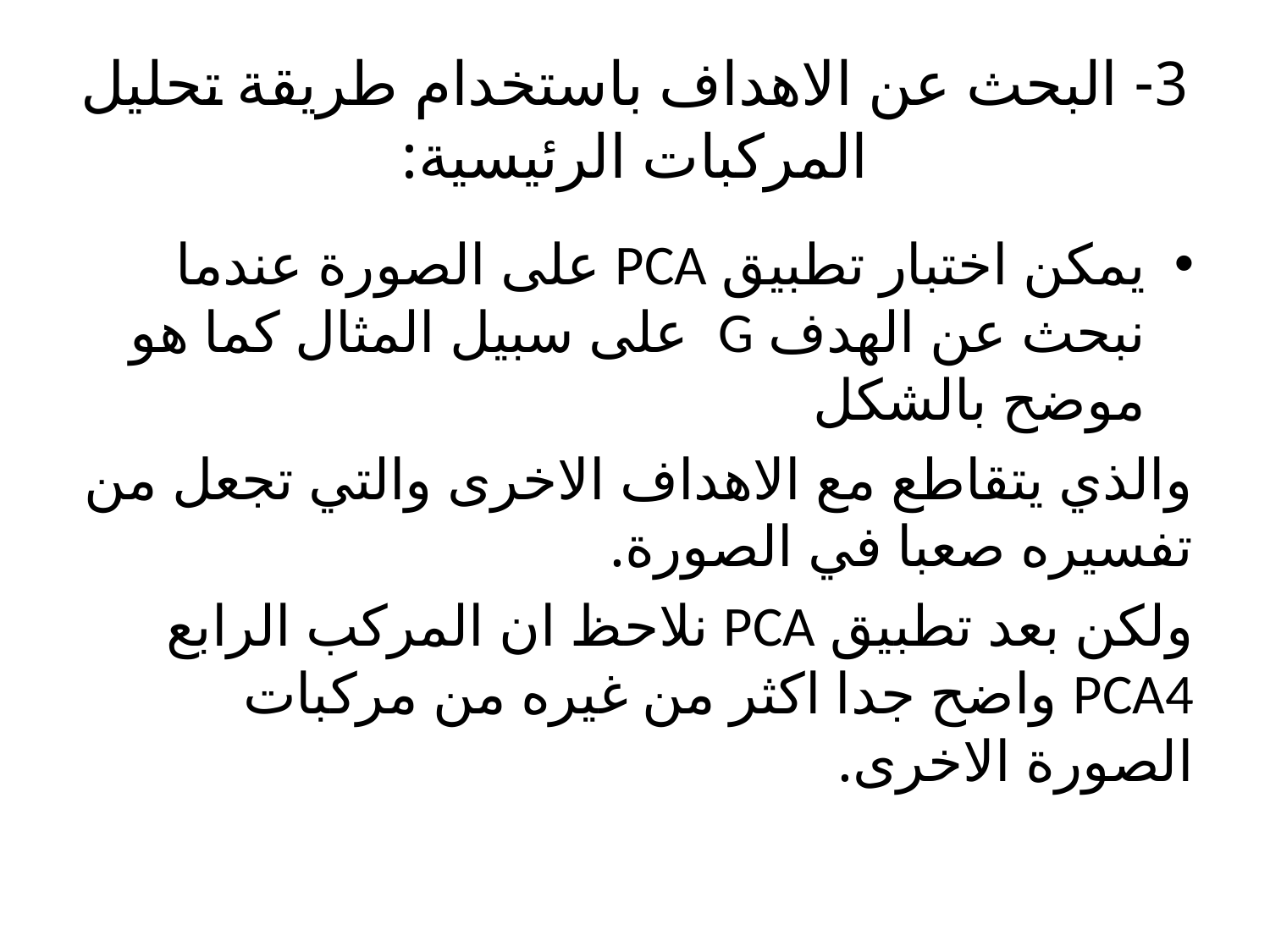

# 3- البحث عن الاهداف باستخدام طريقة تحليل المركبات الرئيسية:
يمكن اختبار تطبيق PCA على الصورة عندما نبحث عن الهدف G  على سبيل المثال كما هو موضح بالشكل
والذي يتقاطع مع الاهداف الاخرى والتي تجعل من تفسيره صعبا في الصورة.
ولكن بعد تطبيق PCA نلاحظ ان المركب الرابع PCA4 واضح جدا اكثر من غيره من مركبات الصورة الاخرى.